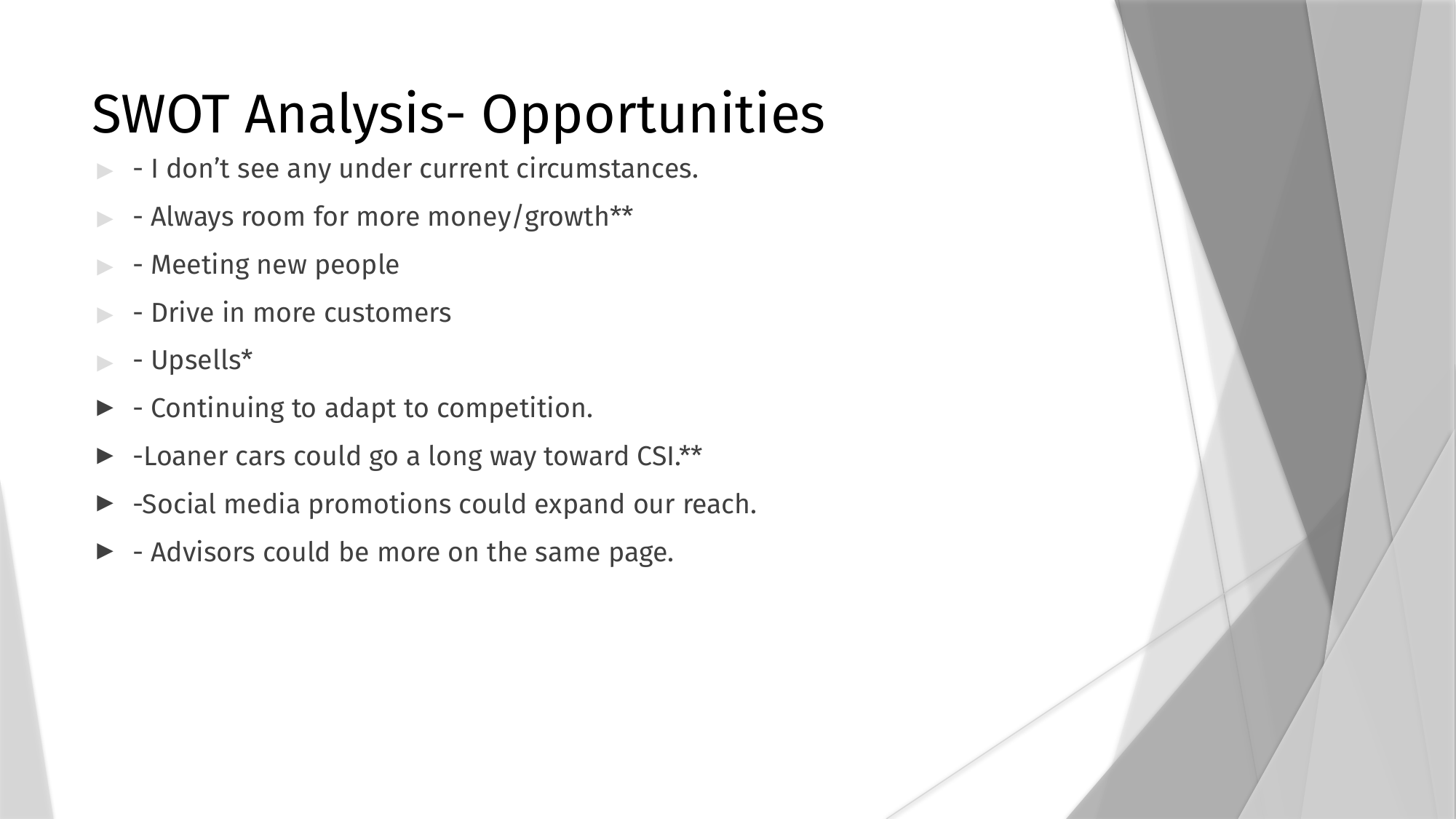

SWOT Analysis- Opportunities
- I don’t see any under current circumstances.
- Always room for more money/growth**
- Meeting new people
- Drive in more customers
- Upsells*
- Continuing to adapt to competition.
-Loaner cars could go a long way toward CSI.**
-Social media promotions could expand our reach.
- Advisors could be more on the same page.